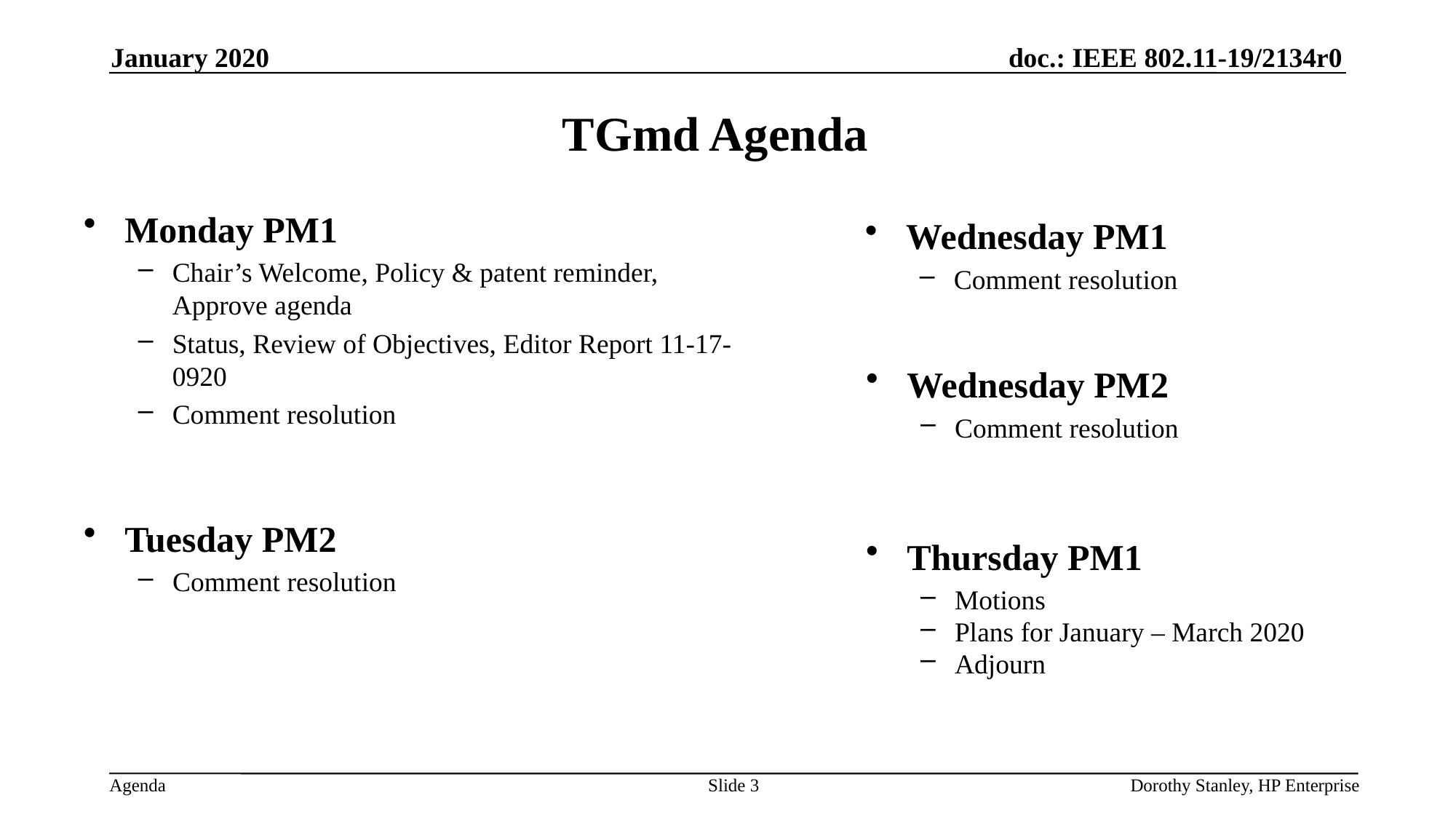

January 2020
# TGmd Agenda
Monday PM1
Chair’s Welcome, Policy & patent reminder, Approve agenda
Status, Review of Objectives, Editor Report 11-17-0920
Comment resolution

Wednesday PM1
Comment resolution

Wednesday PM2
Comment resolution

Tuesday PM2
Comment resolution

Thursday PM1
Motions
Plans for January – March 2020
Adjourn

Slide 3
Dorothy Stanley, HP Enterprise